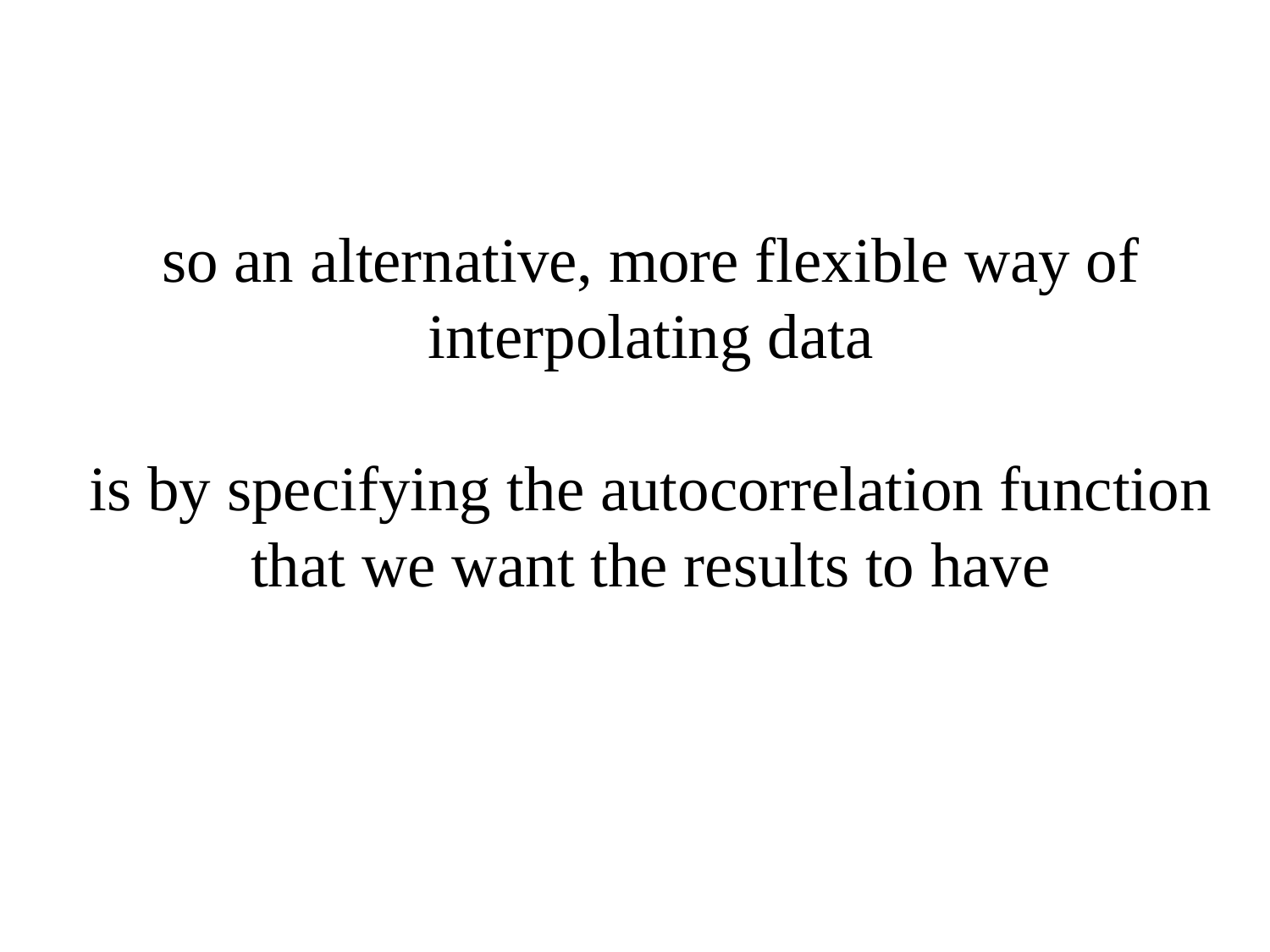

# so an alternative, more flexible way of interpolating data is by specifying the autocorrelation function that we want the results to have